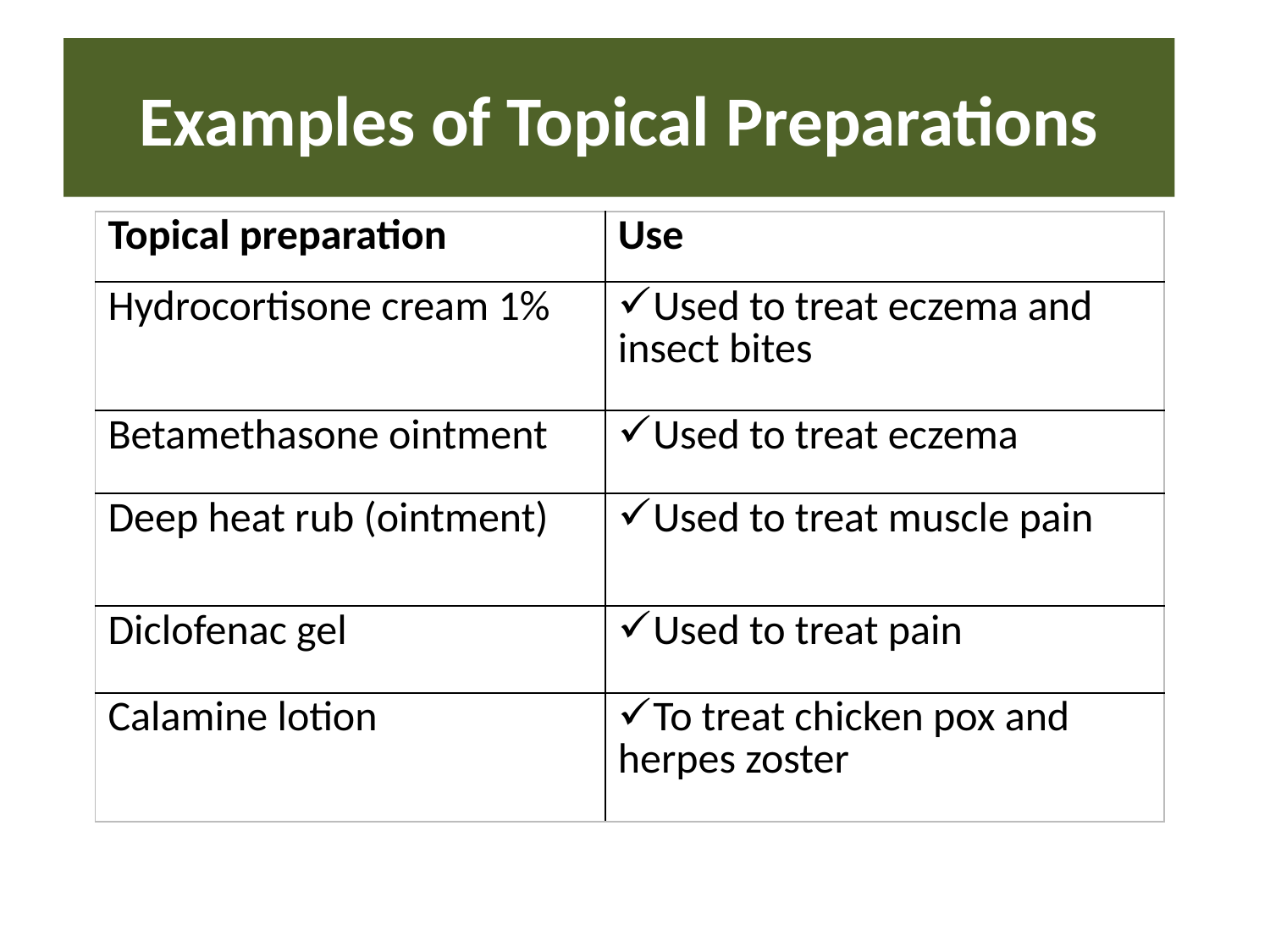

# Examples of Topical Preparations
| Topical preparation | Use |
| --- | --- |
| Hydrocortisone cream 1% | Used to treat eczema and insect bites |
| Betamethasone ointment | Used to treat eczema |
| Deep heat rub (ointment) | Used to treat muscle pain |
| Diclofenac gel | Used to treat pain |
| Calamine lotion | To treat chicken pox and herpes zoster |